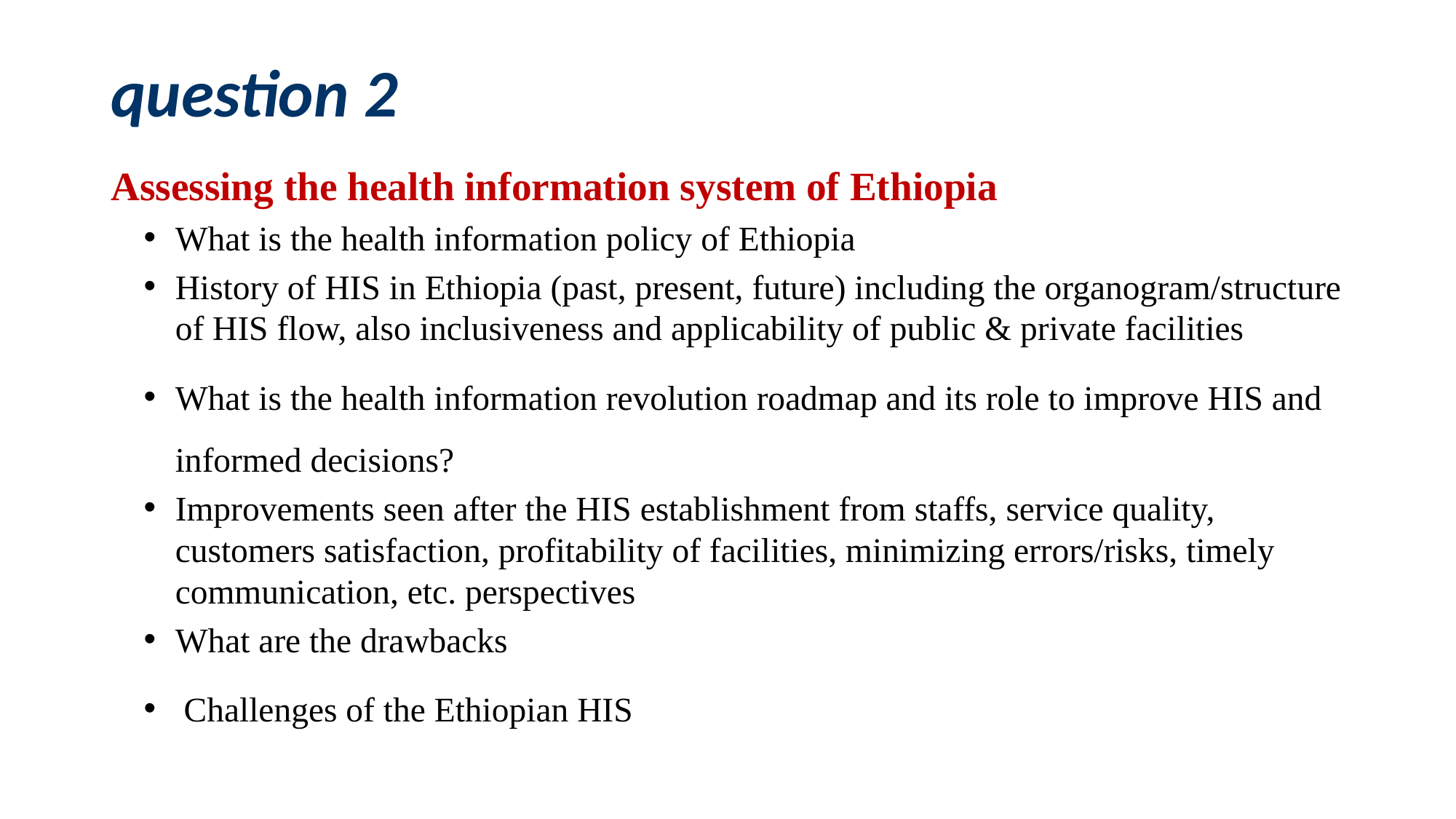

# question 2
Assessing the health information system of Ethiopia
What is the health information policy of Ethiopia
History of HIS in Ethiopia (past, present, future) including the organogram/structure of HIS flow, also inclusiveness and applicability of public & private facilities
What is the health information revolution roadmap and its role to improve HIS and informed decisions?
Improvements seen after the HIS establishment from staffs, service quality, customers satisfaction, profitability of facilities, minimizing errors/risks, timely communication, etc. perspectives
What are the drawbacks
 Challenges of the Ethiopian HIS